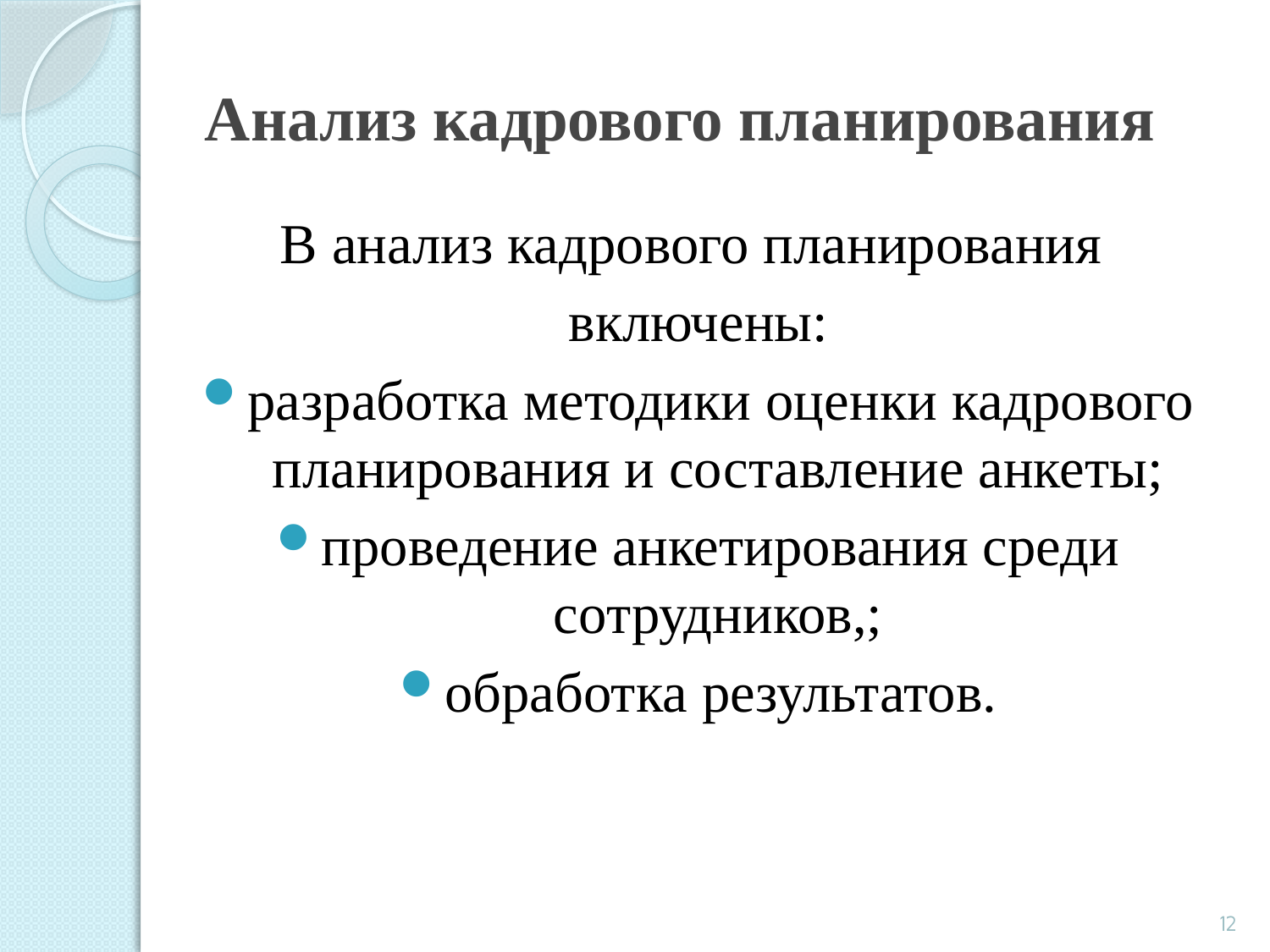

# Анализ кадрового планирования
В анализ кадрового планирования
включены:
разработка методики оценки кадрового планирования и составление анкеты;
проведение анкетирования среди сотрудников,;
обработка результатов.

12